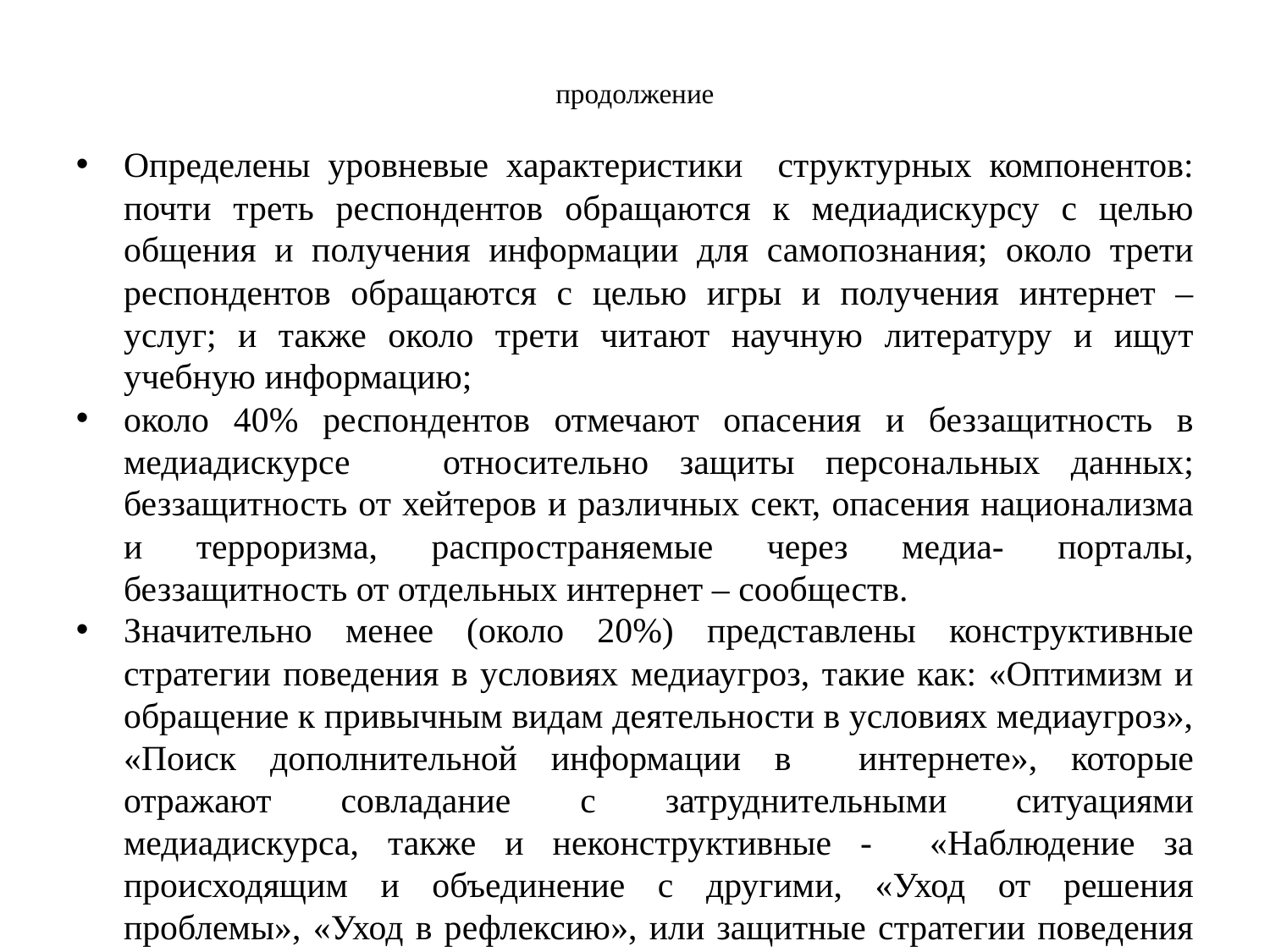

продолжение
Определены уровневые характеристики  структурных компонентов: почти треть респондентов обращаются к медиадискурсу с целью общения и получения информации для самопознания; около трети респондентов обращаются с целью игры и получения интернет – услуг; и также около трети читают научную литературу и ищут учебную информацию;
около 40% респондентов отмечают опасения и беззащитность в медиадискурсе   относительно защиты персональных данных; беззащитность от хейтеров и различных сект, опасения национализма и терроризма, распространяемые через медиа- порталы, беззащитность от отдельных интернет – сообществ.
Значительно менее (около 20%) представлены конструктивные стратегии поведения в условиях медиаугроз, такие как: «Оптимизм и обращение к привычным видам деятельности в условиях медиаугроз», «Поиск дополнительной информации в  интернете», которые отражают совладание с затруднительными ситуациями медиадискурса, также и неконструктивные -  «Наблюдение за происходящим и объединение с другими, «Уход от решения проблемы», «Уход в рефлексию», или защитные стратегии поведения при медиаугрозах.